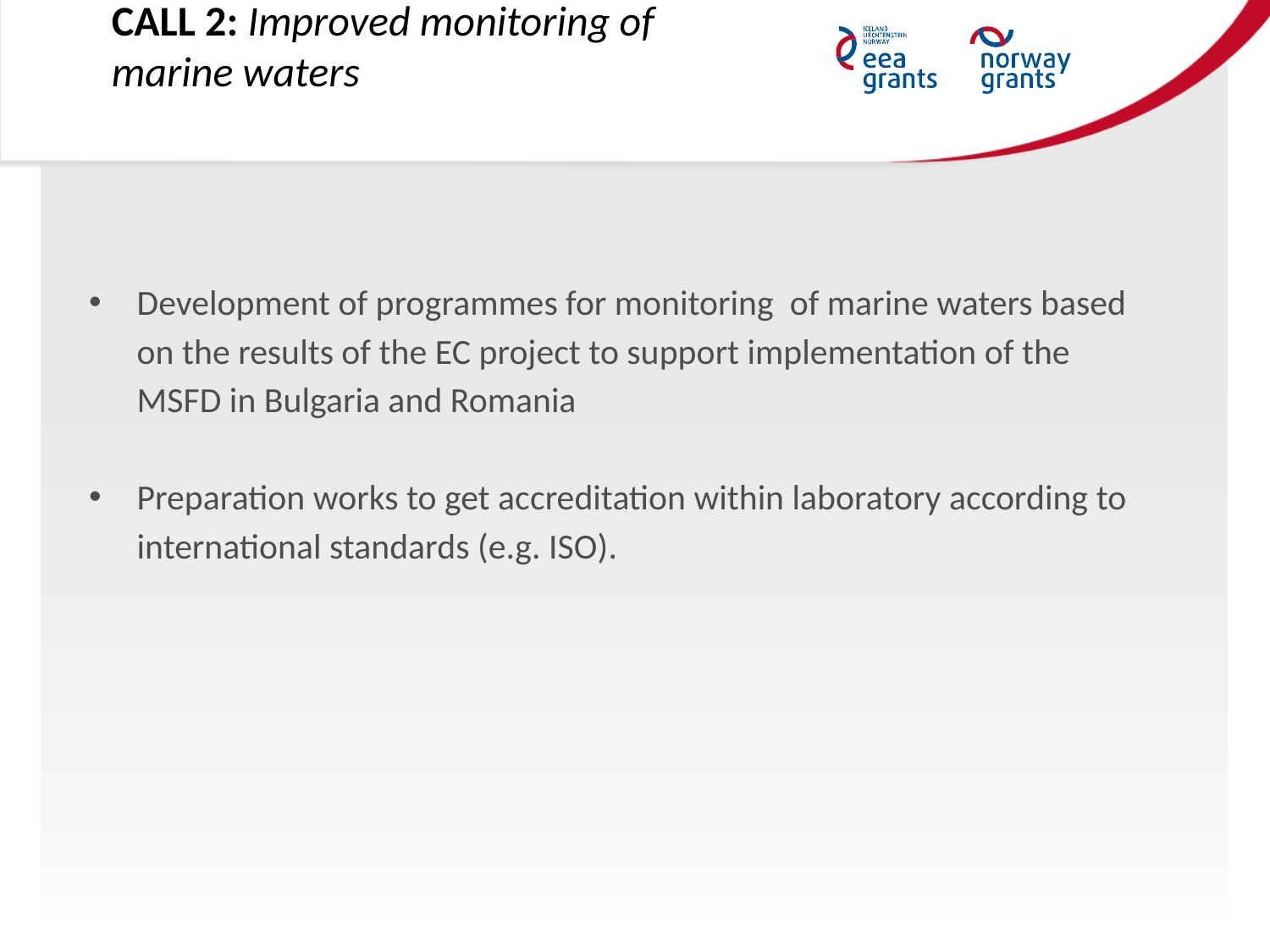

CALL 2: Improved monitoring of marine waters

Development of programmes for monitoring  of marine waters based on the results of the EC project to support implementation of the MSFD in Bulgaria and Romania

Preparation works to get accreditation within laboratory according to international standards (e.g. ISO).